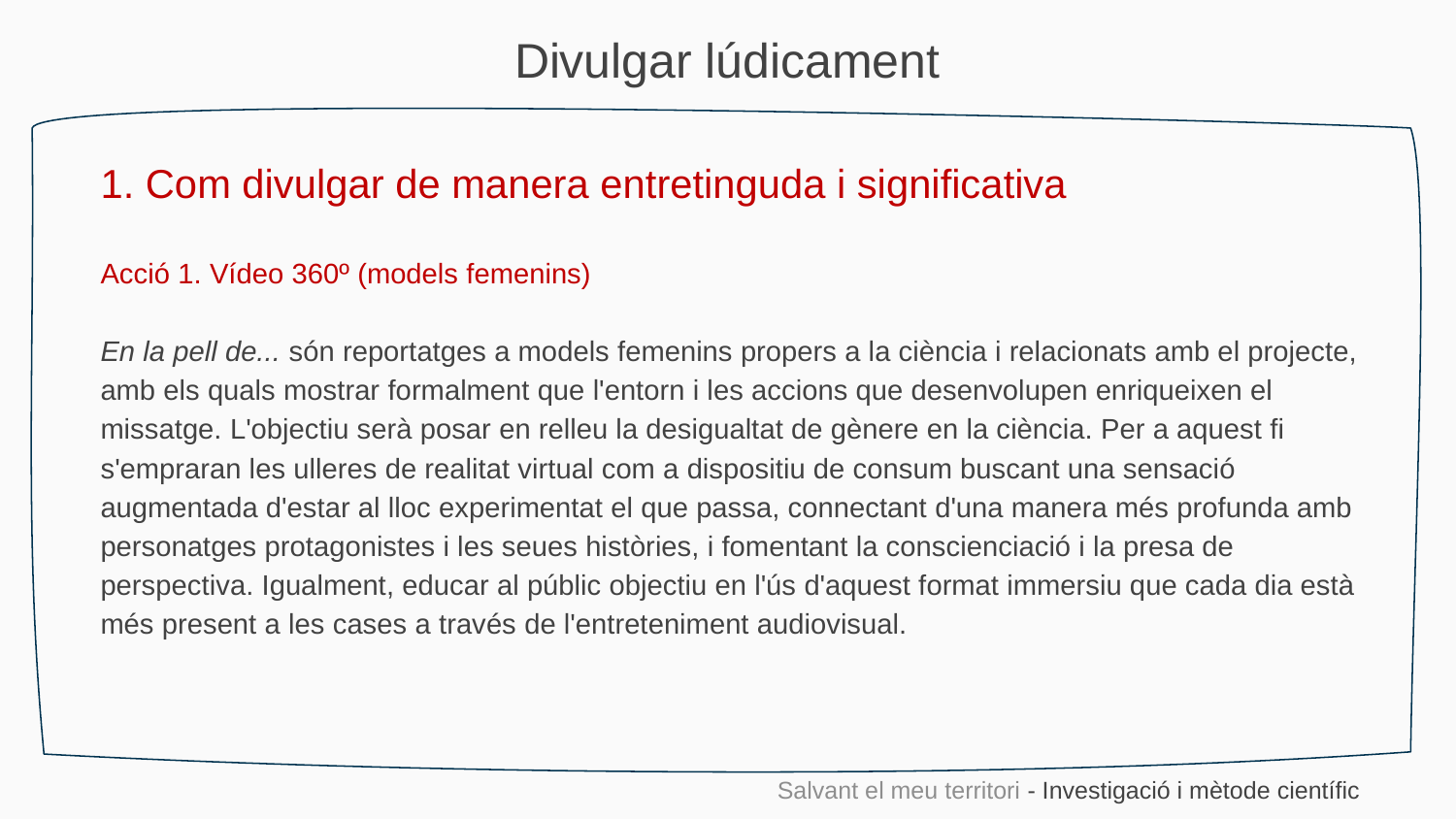

Divulgar lúdicament

1. Com divulgar de manera entretinguda i significativa
Acció 1. Vídeo 360º (models femenins)
En la pell de... són reportatges a models femenins propers a la ciència i relacionats amb el projecte, amb els quals mostrar formalment que l'entorn i les accions que desenvolupen enriqueixen el missatge. L'objectiu serà posar en relleu la desigualtat de gènere en la ciència. Per a aquest fi s'empraran les ulleres de realitat virtual com a dispositiu de consum buscant una sensació augmentada d'estar al lloc experimentat el que passa, connectant d'una manera més profunda amb personatges protagonistes i les seues històries, i fomentant la conscienciació i la presa de perspectiva. Igualment, educar al públic objectiu en l'ús d'aquest format immersiu que cada dia està més present a les cases a través de l'entreteniment audiovisual.

Salvant el meu territori - Investigació i mètode científic